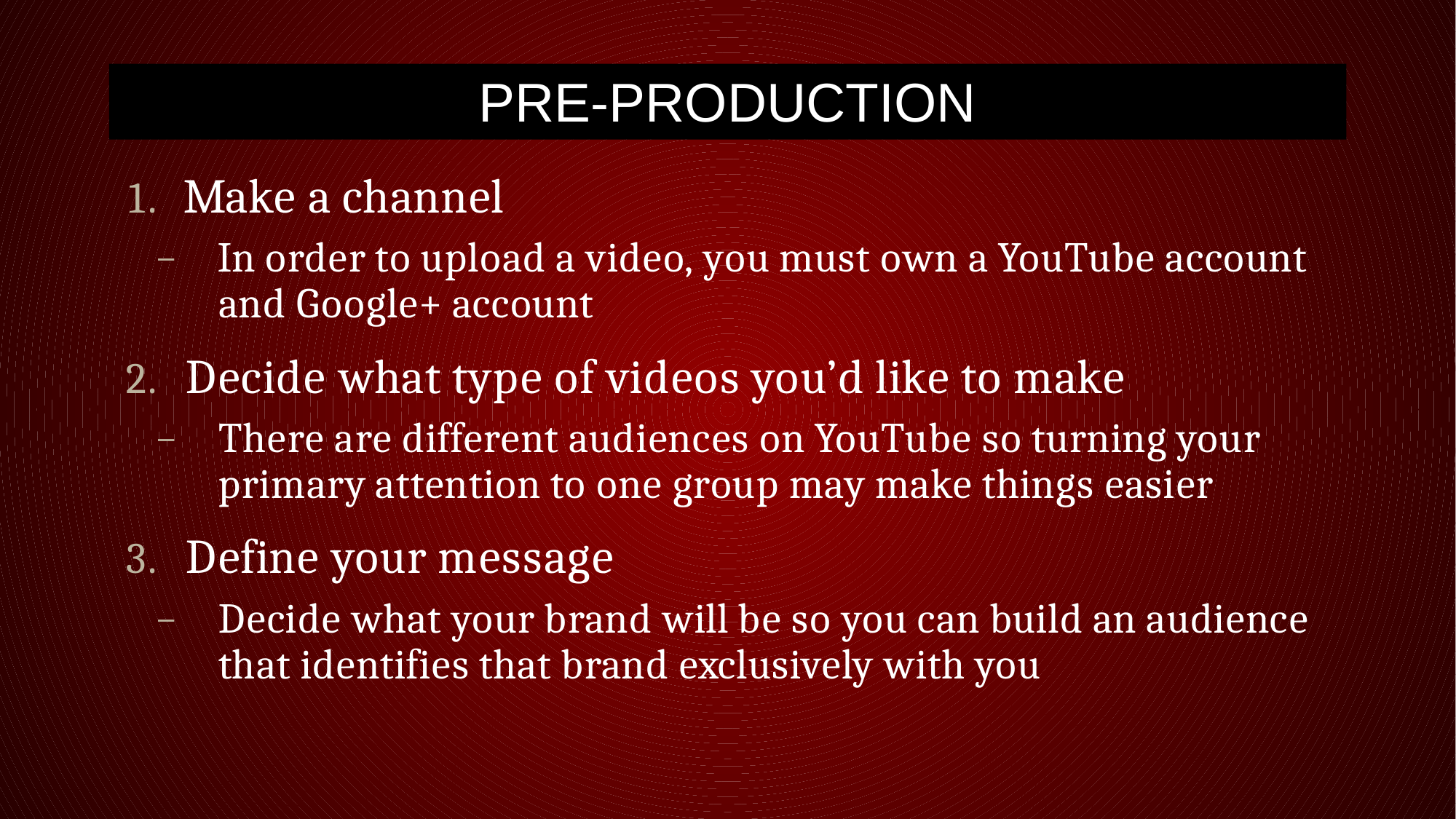

# Pre-production
Make a channel
In order to upload a video, you must own a YouTube account and Google+ account
Decide what type of videos you’d like to make
There are different audiences on YouTube so turning your primary attention to one group may make things easier
Define your message
Decide what your brand will be so you can build an audience that identifies that brand exclusively with you